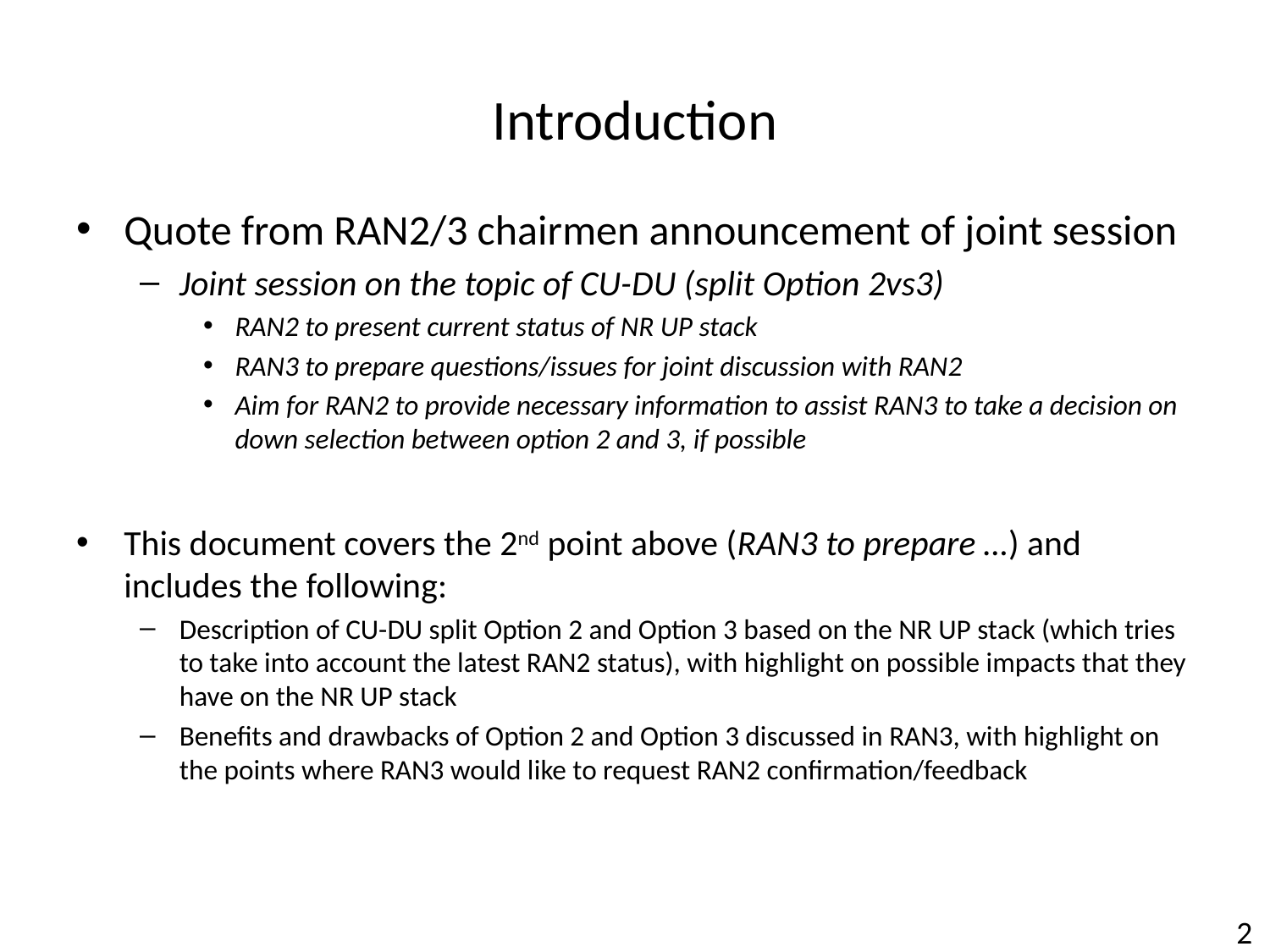

# Introduction
Quote from RAN2/3 chairmen announcement of joint session
Joint session on the topic of CU-DU (split Option 2vs3)
RAN2 to present current status of NR UP stack
RAN3 to prepare questions/issues for joint discussion with RAN2
Aim for RAN2 to provide necessary information to assist RAN3 to take a decision on down selection between option 2 and 3, if possible

This document covers the 2nd point above (RAN3 to prepare …) and includes the following:
Description of CU-DU split Option 2 and Option 3 based on the NR UP stack (which tries to take into account the latest RAN2 status), with highlight on possible impacts that they have on the NR UP stack
Benefits and drawbacks of Option 2 and Option 3 discussed in RAN3, with highlight on the points where RAN3 would like to request RAN2 confirmation/feedback
2